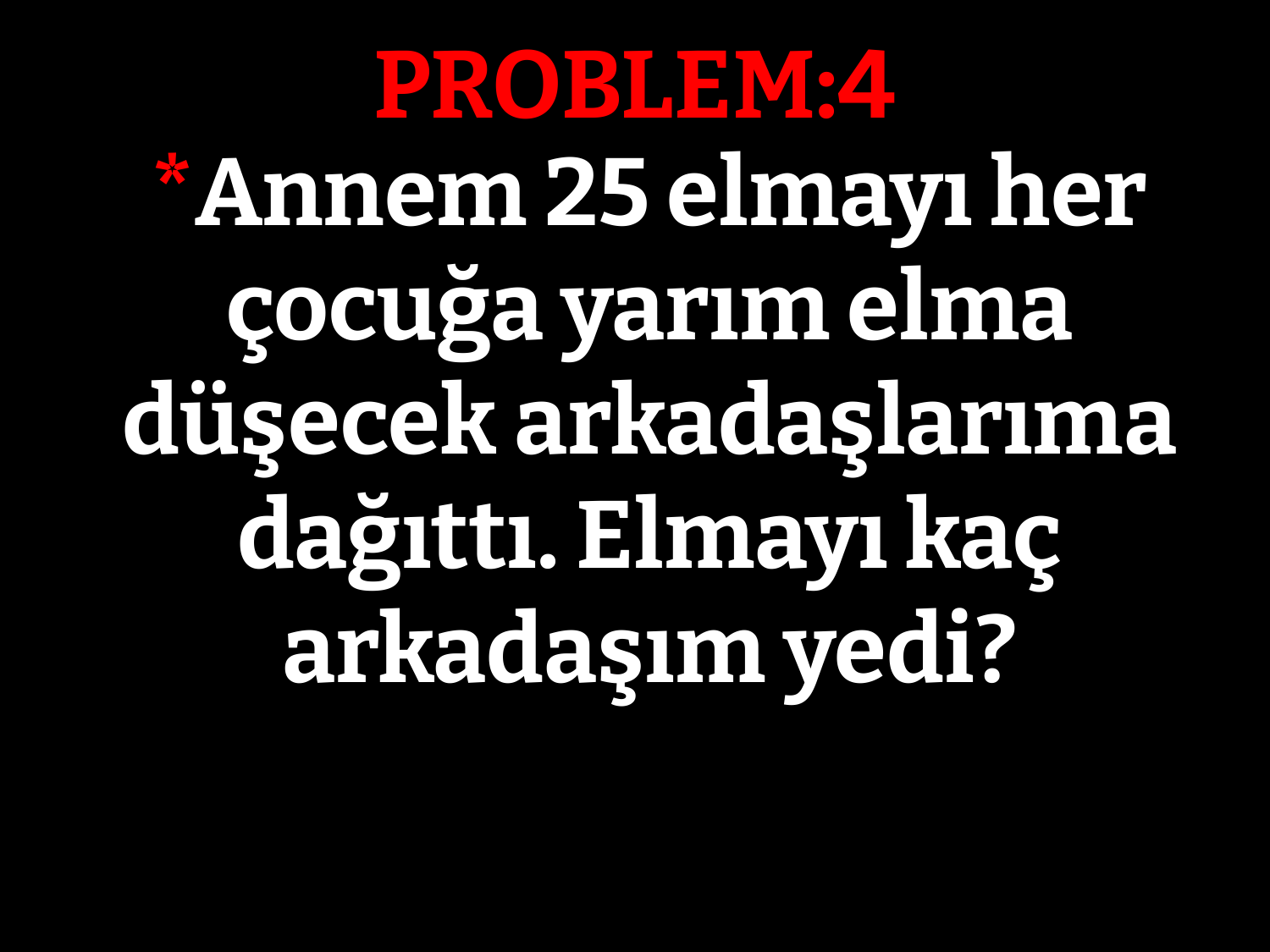

PROBLEM:4
*Annem 25 elmayı her çocuğa yarım elma düşecek arkadaşlarıma dağıttı. Elmayı kaç arkadaşım yedi?